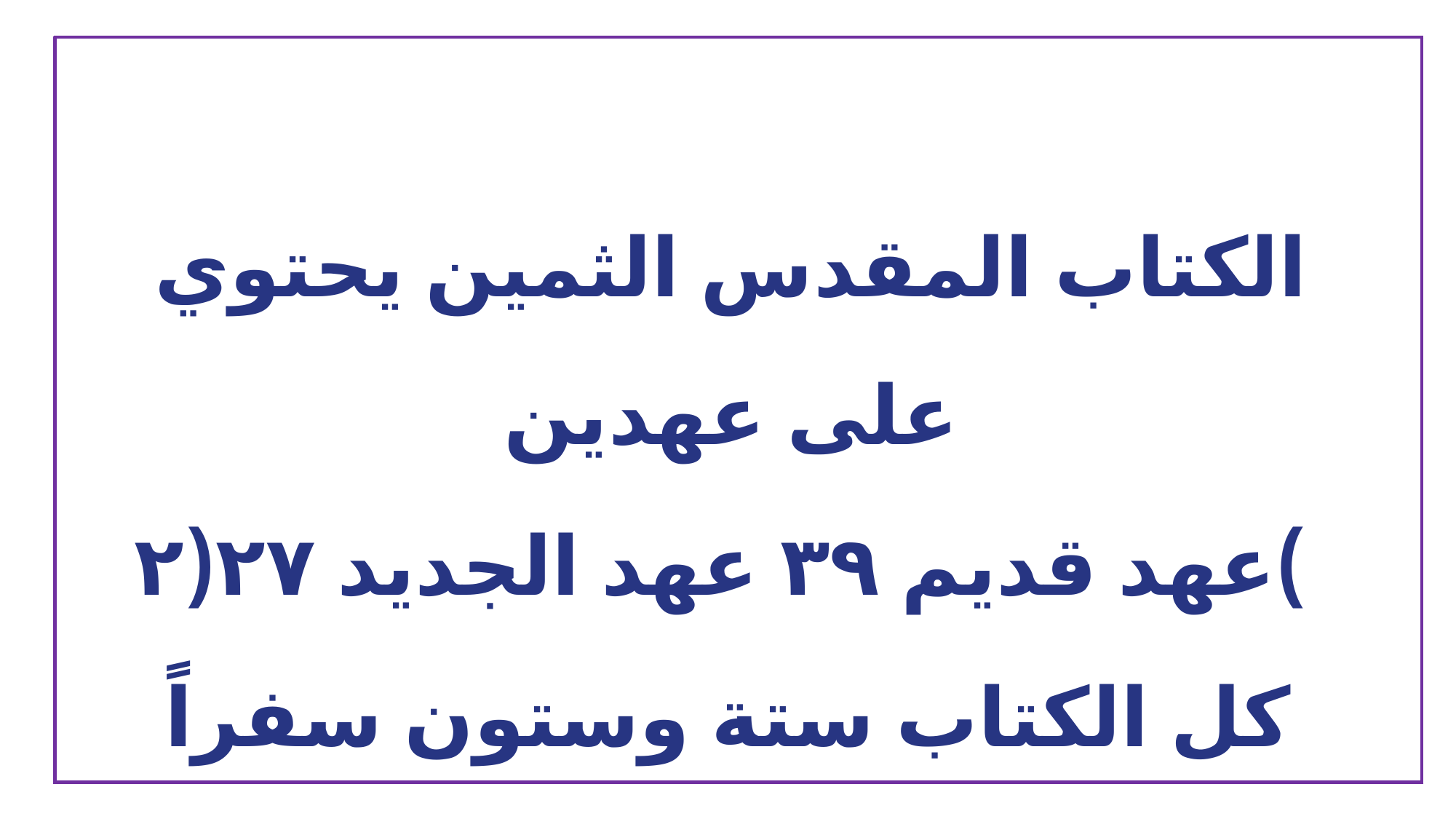

الكتاب المقدس الثمين يحتوي على عهدين
 )عهد قديم ٣٩ عهد الجديد ٢٧(٢
كل الكتاب ستة وستون سفراً